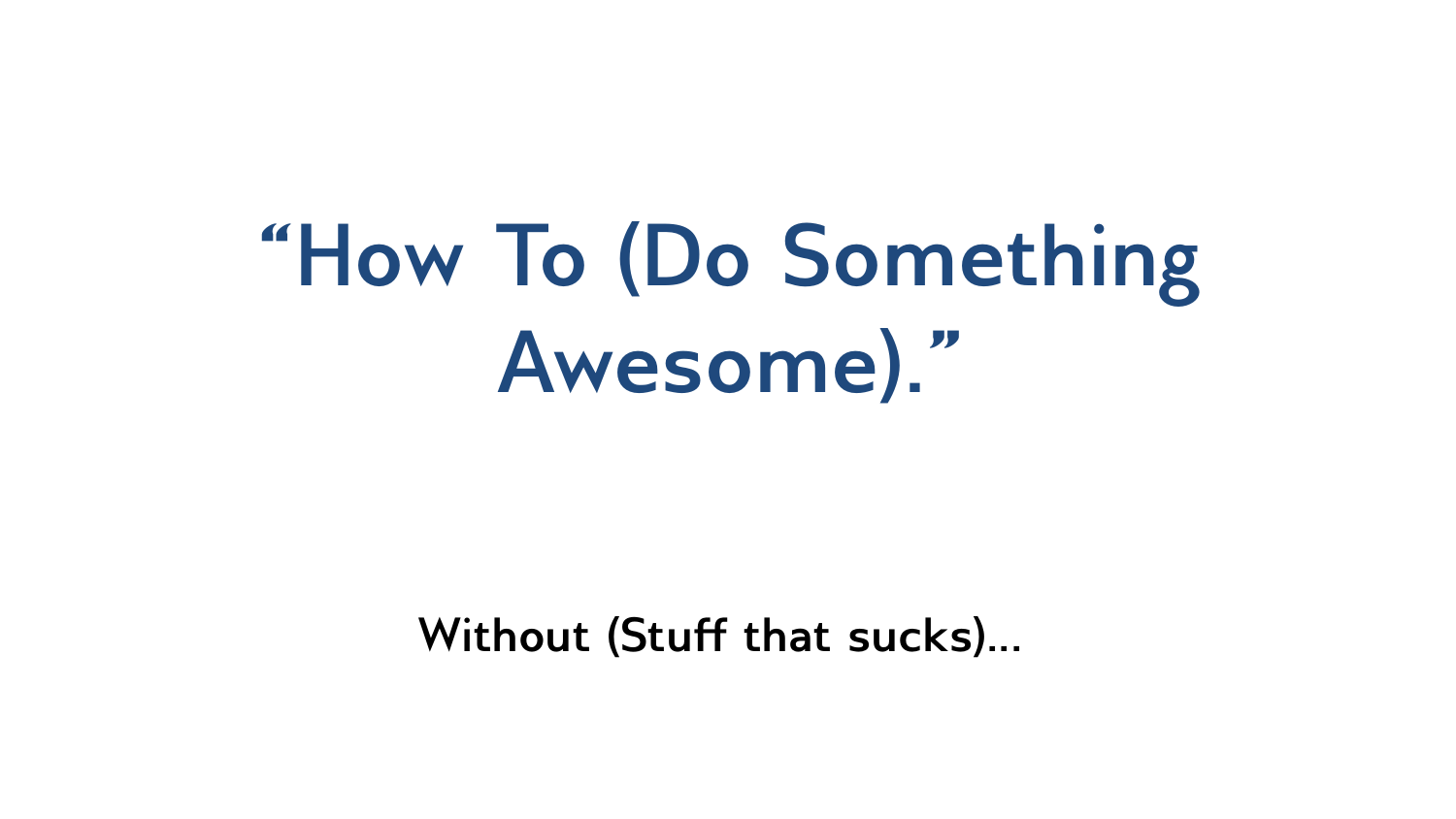

“How To (Do Something Awesome).”

Without (Stuff that sucks)...